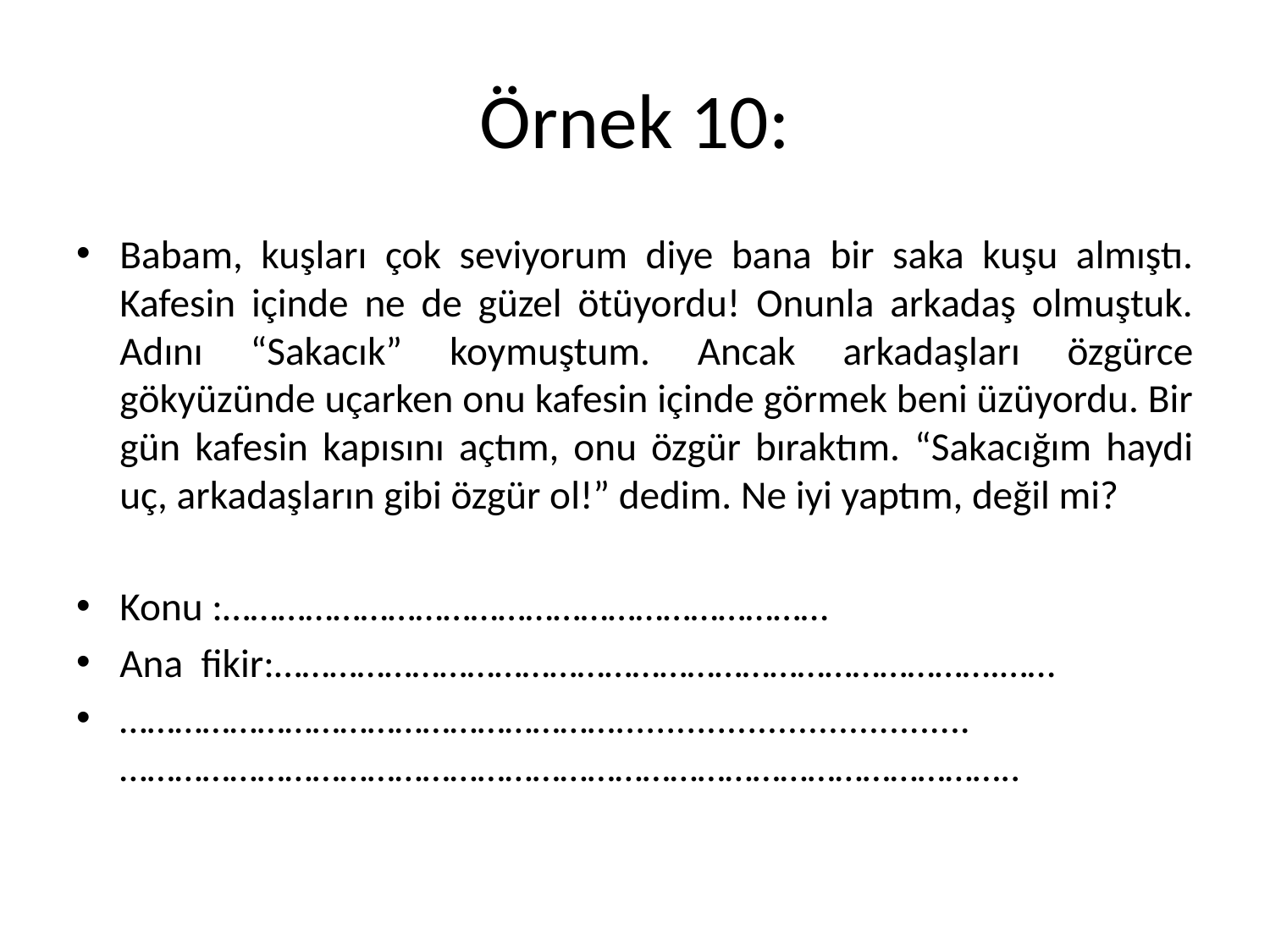

# Örnek 10:
Babam, kuşları çok seviyorum diye bana bir saka kuşu almıştı. Kafesin içinde ne de güzel ötüyordu! Onunla arkadaş olmuştuk. Adını “Sakacık” koymuştum. Ancak arkadaşları özgürce gökyüzünde uçarken onu kafesin içinde görmek beni üzüyordu. Bir gün kafesin kapısını açtım, onu özgür bıraktım. “Sakacığım haydi uç, arkadaşların gibi özgür ol!” dedim. Ne iyi yaptım, değil mi?

Konu :…………………………………………………………
Ana  fikir:…………………………………………………………………….……
………………………………………………...................................……………………………………………………………………………………..